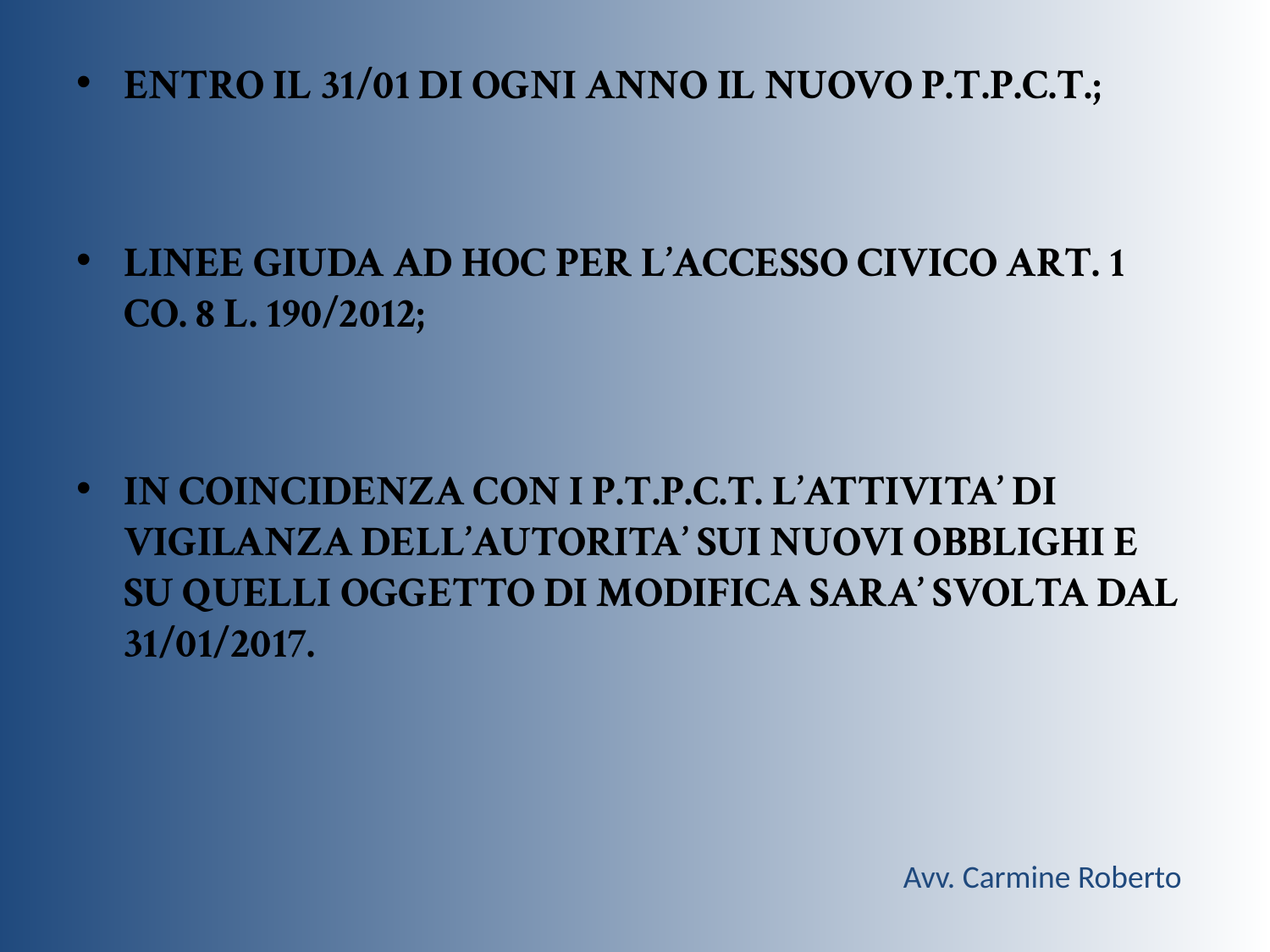

ENTRO IL 31/01 DI OGNI ANNO IL NUOVO P.T.P.C.T.;

LINEE GIUDA AD HOC PER L’ACCESSO CIVICO ART. 1 CO. 8 L. 190/2012;

IN COINCIDENZA CON I P.T.P.C.T. L’ATTIVITA’ DI VIGILANZA DELL’AUTORITA’ SUI NUOVI OBBLIGHI E SU QUELLI OGGETTO DI MODIFICA SARA’ SVOLTA DAL 31/01/2017.

Avv. Carmine Roberto